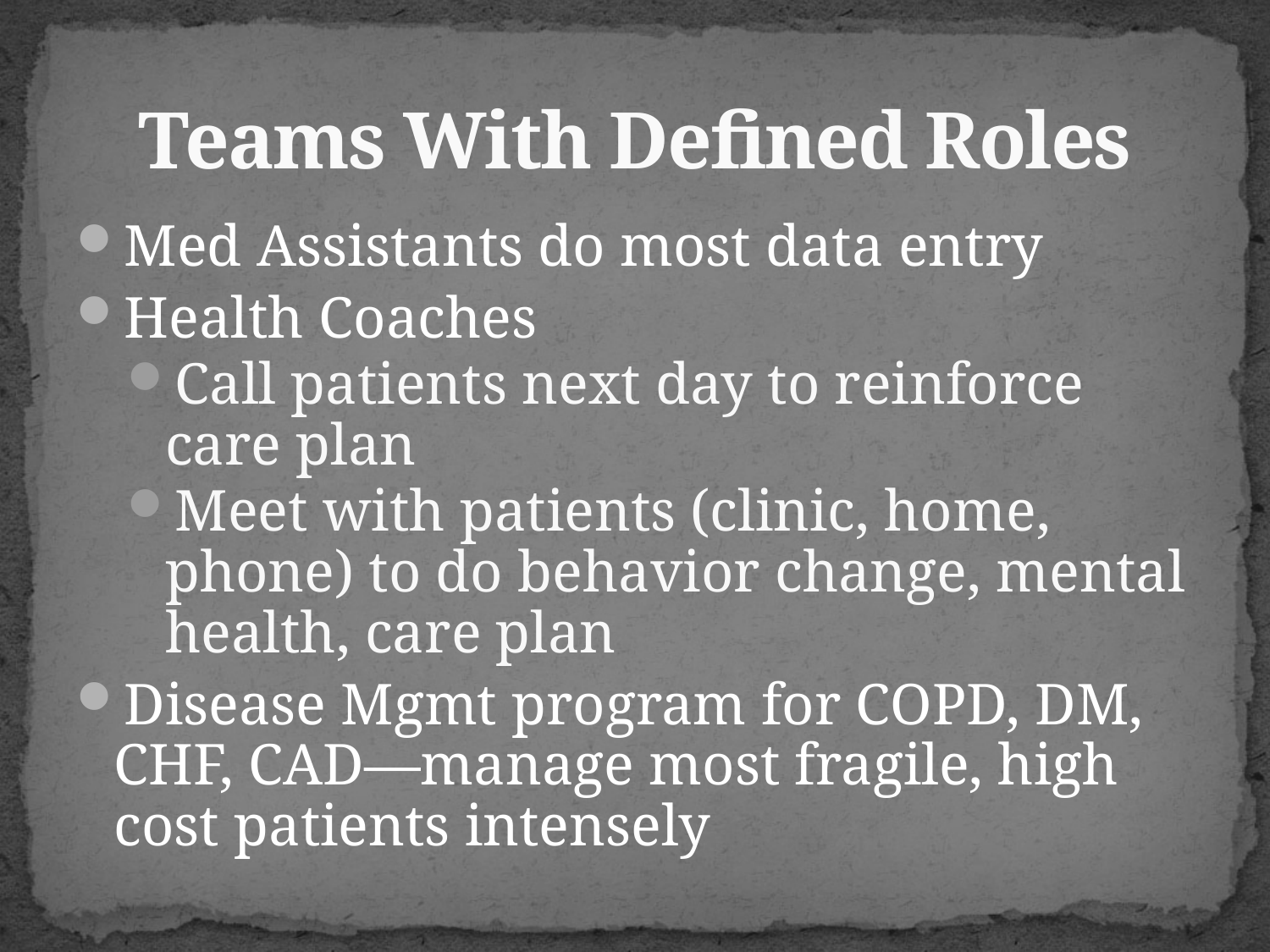

# Teams With Defined Roles
Med Assistants do most data entry
Health Coaches
Call patients next day to reinforce care plan
Meet with patients (clinic, home, phone) to do behavior change, mental health, care plan
Disease Mgmt program for COPD, DM, CHF, CAD—manage most fragile, high cost patients intensely